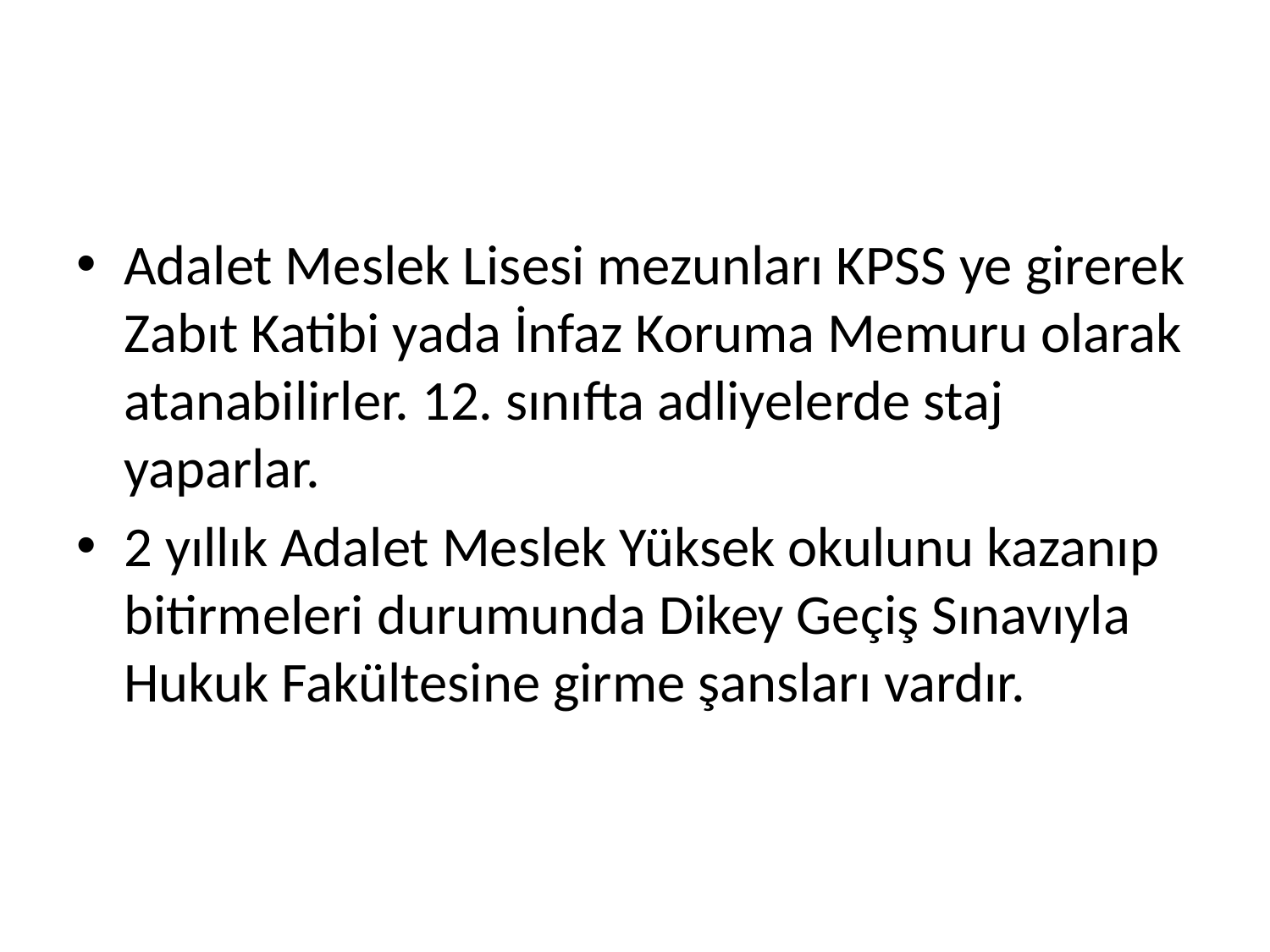

#
Adalet Meslek Lisesi mezunları KPSS ye girerek Zabıt Katibi yada İnfaz Koruma Memuru olarak atanabilirler. 12. sınıfta adliyelerde staj yaparlar.
2 yıllık Adalet Meslek Yüksek okulunu kazanıp bitirmeleri durumunda Dikey Geçiş Sınavıyla Hukuk Fakültesine girme şansları vardır.